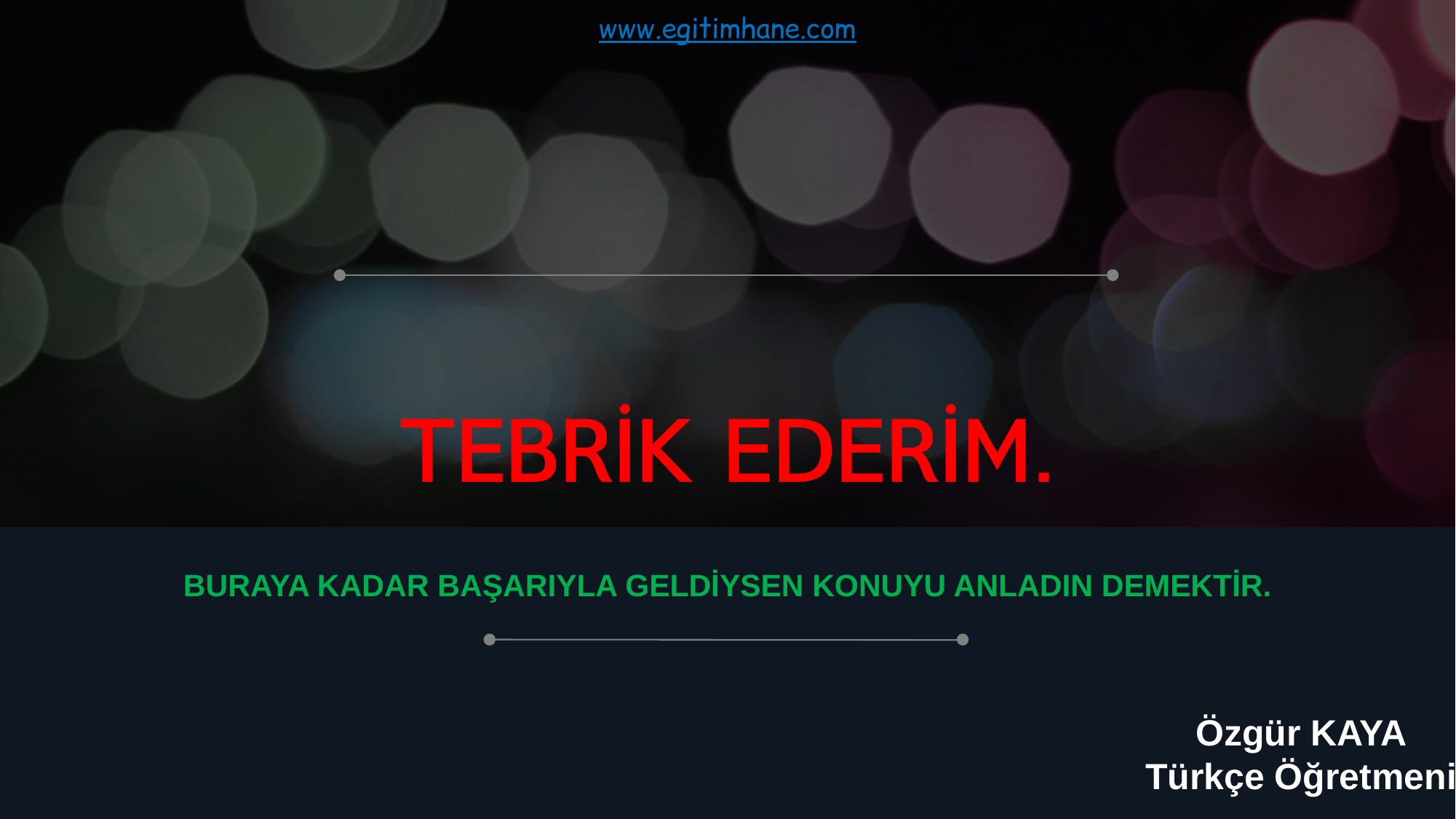

www.egitimhane.com
# TEBRİK EDERİM.
BURAYA KADAR BAŞARIYLA GELDİYSEN KONUYU ANLADIN DEMEKTİR.
Özgür KAYA
Türkçe Öğretmeni